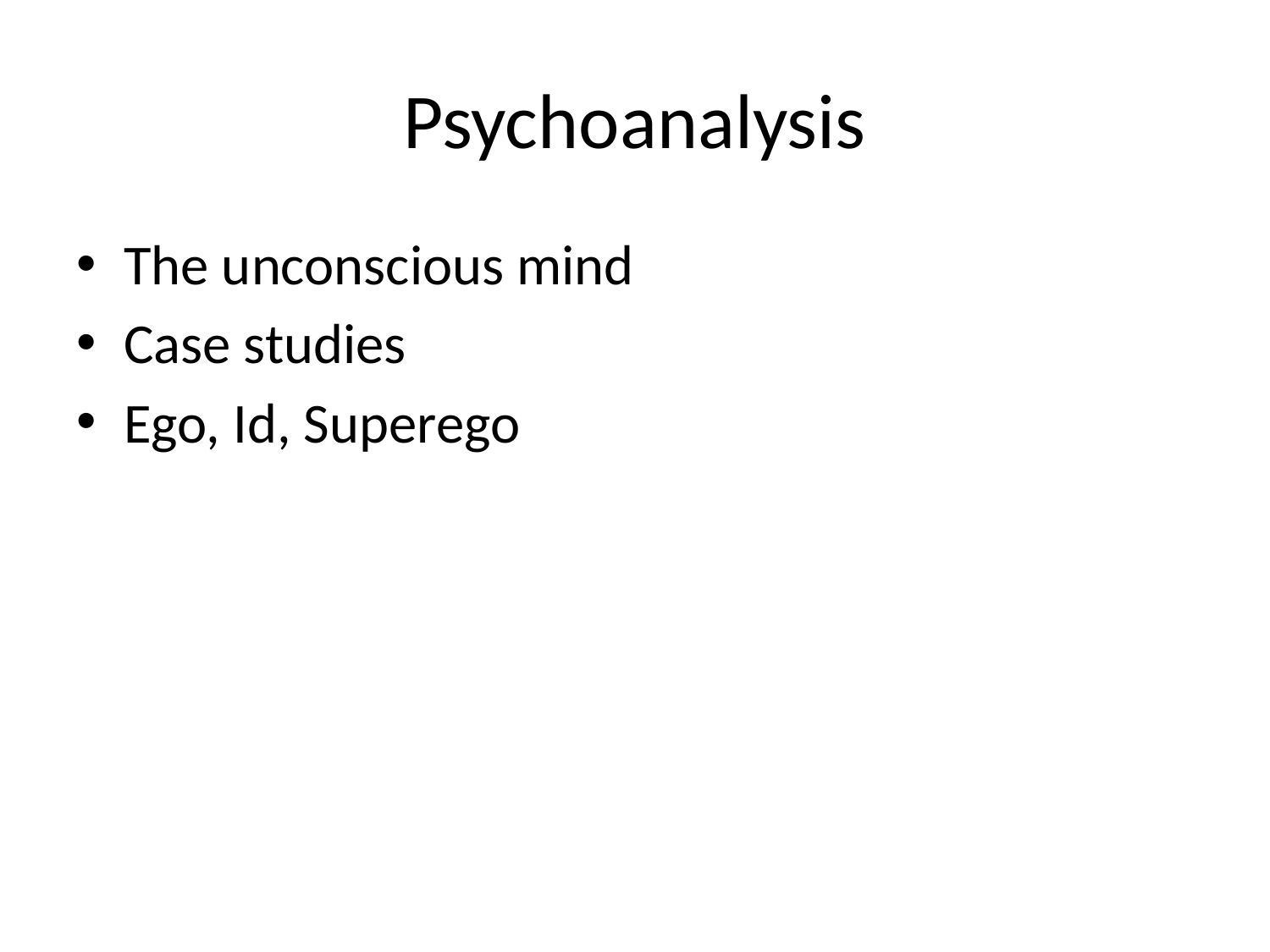

# Psychoanalysis
The unconscious mind
Case studies
Ego, Id, Superego